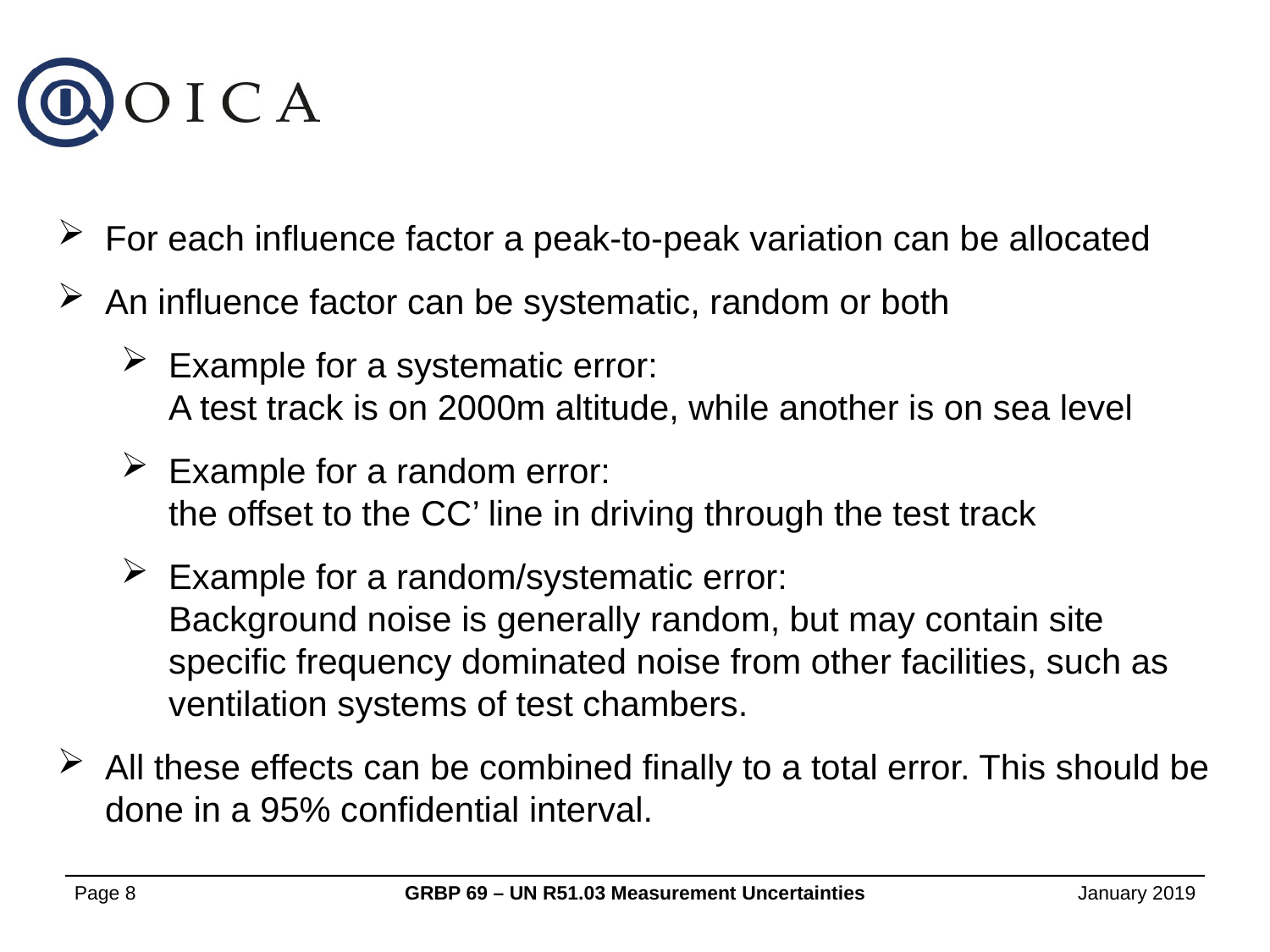

For each influence factor a peak-to-peak variation can be allocated
An influence factor can be systematic, random or both
Example for a systematic error:
A test track is on 2000m altitude, while another is on sea level
Example for a random error:
the offset to the CC’ line in driving through the test track
Example for a random/systematic error:
Background noise is generally random, but may contain site specific frequency dominated noise from other facilities, such as ventilation systems of test chambers.
All these effects can be combined finally to a total error. This should be done in a 95% confidential interval.